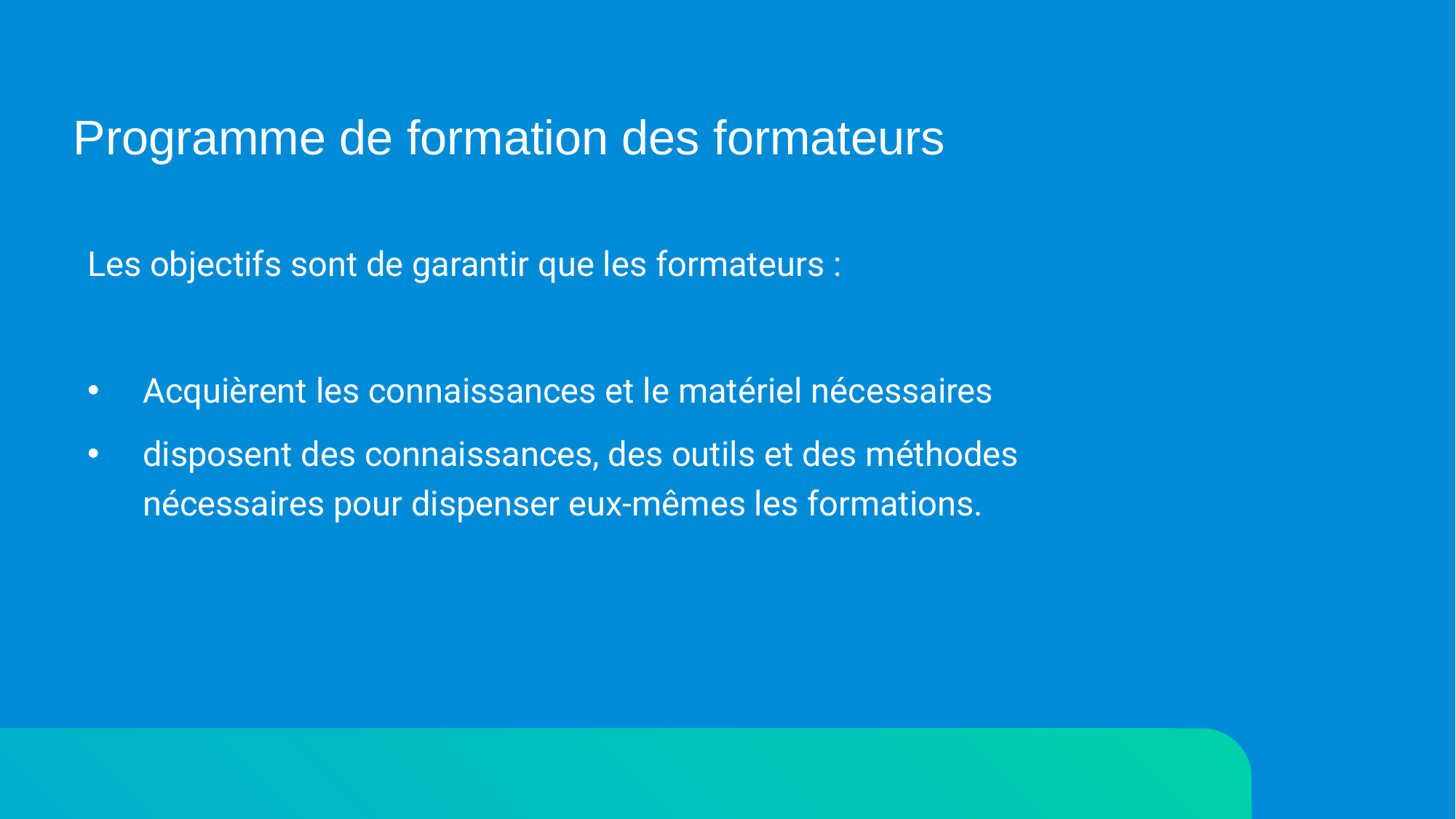

# Programme de formation des formateurs
Les objectifs sont de garantir que les formateurs :

Acquièrent les connaissances et le matériel nécessaires
disposent des connaissances, des outils et des méthodes nécessaires pour dispenser eux-mêmes les formations.